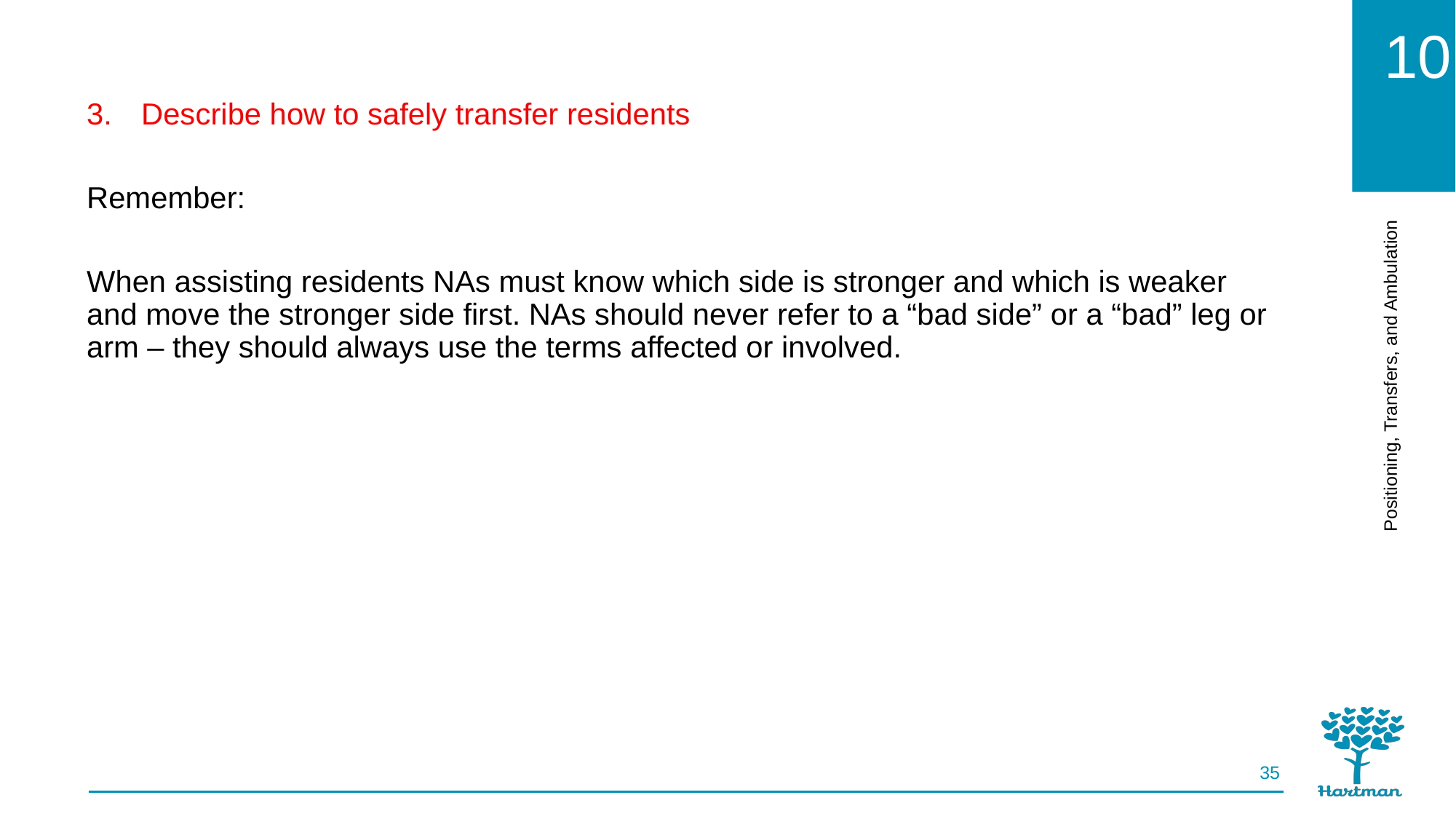

Describe how to safely transfer residents

Remember:

When assisting residents NAs must know which side is stronger and which is weaker and move the stronger side first. NAs should never refer to a “bad side” or a “bad” leg or arm – they should always use the terms affected or involved.

35